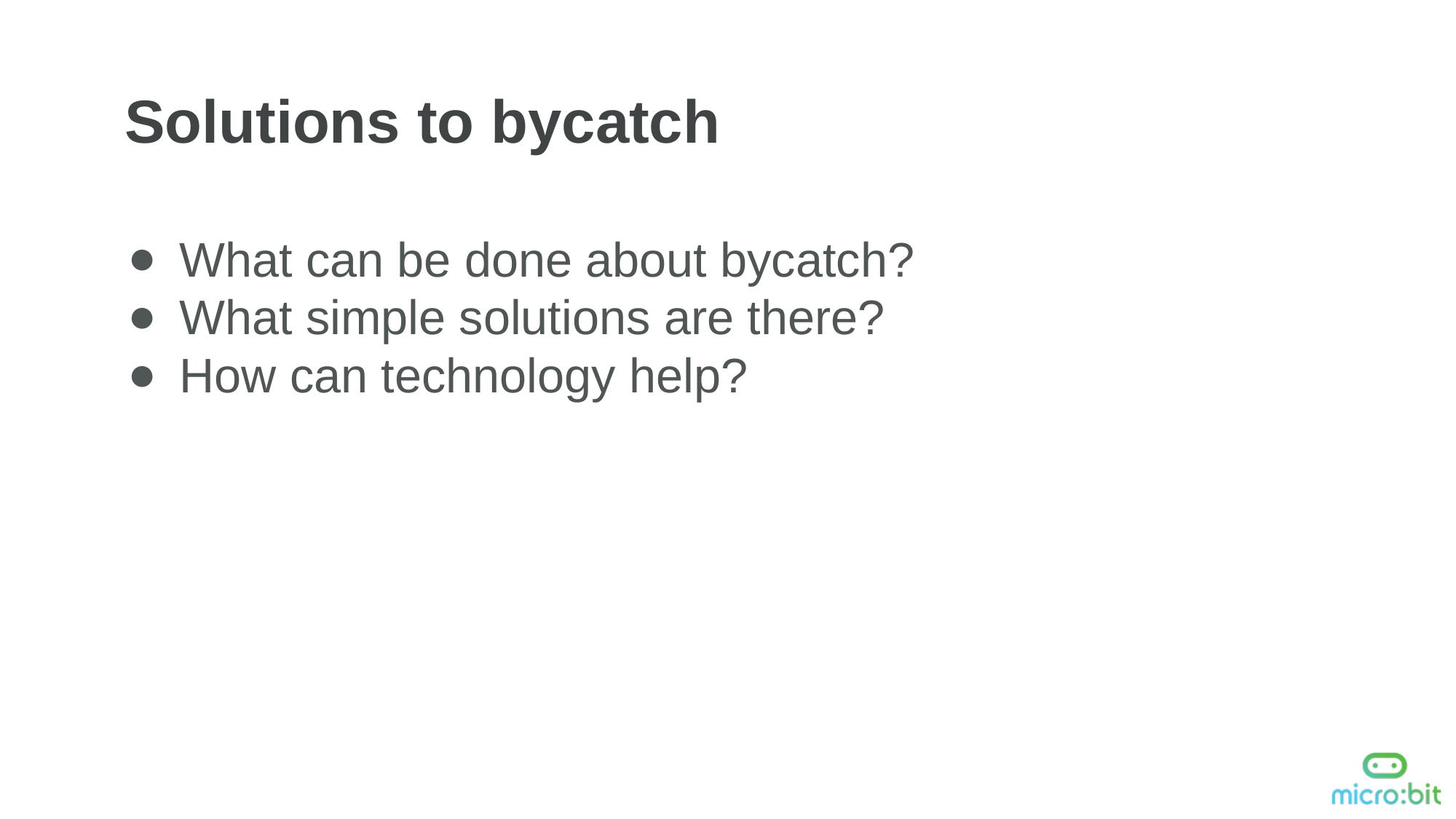

Solutions to bycatch

What can be done about bycatch?
What simple solutions are there?
How can technology help?